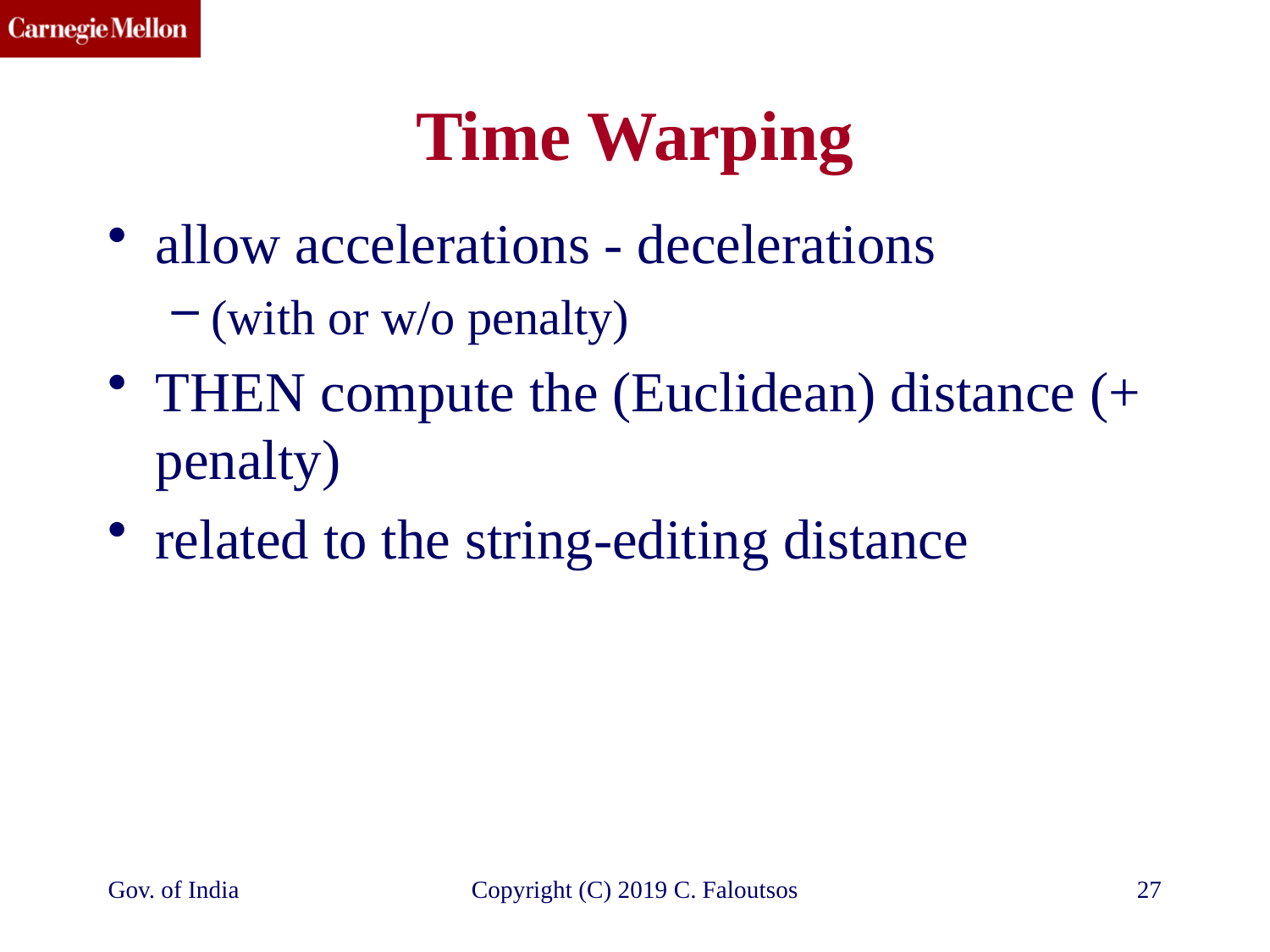

Time Warping
allow accelerations - decelerations
(with or w/o penalty)
THEN compute the (Euclidean) distance (+ penalty)
related to the string-editing distance
Gov. of India
Copyright (C) 2019 C. Faloutsos
27